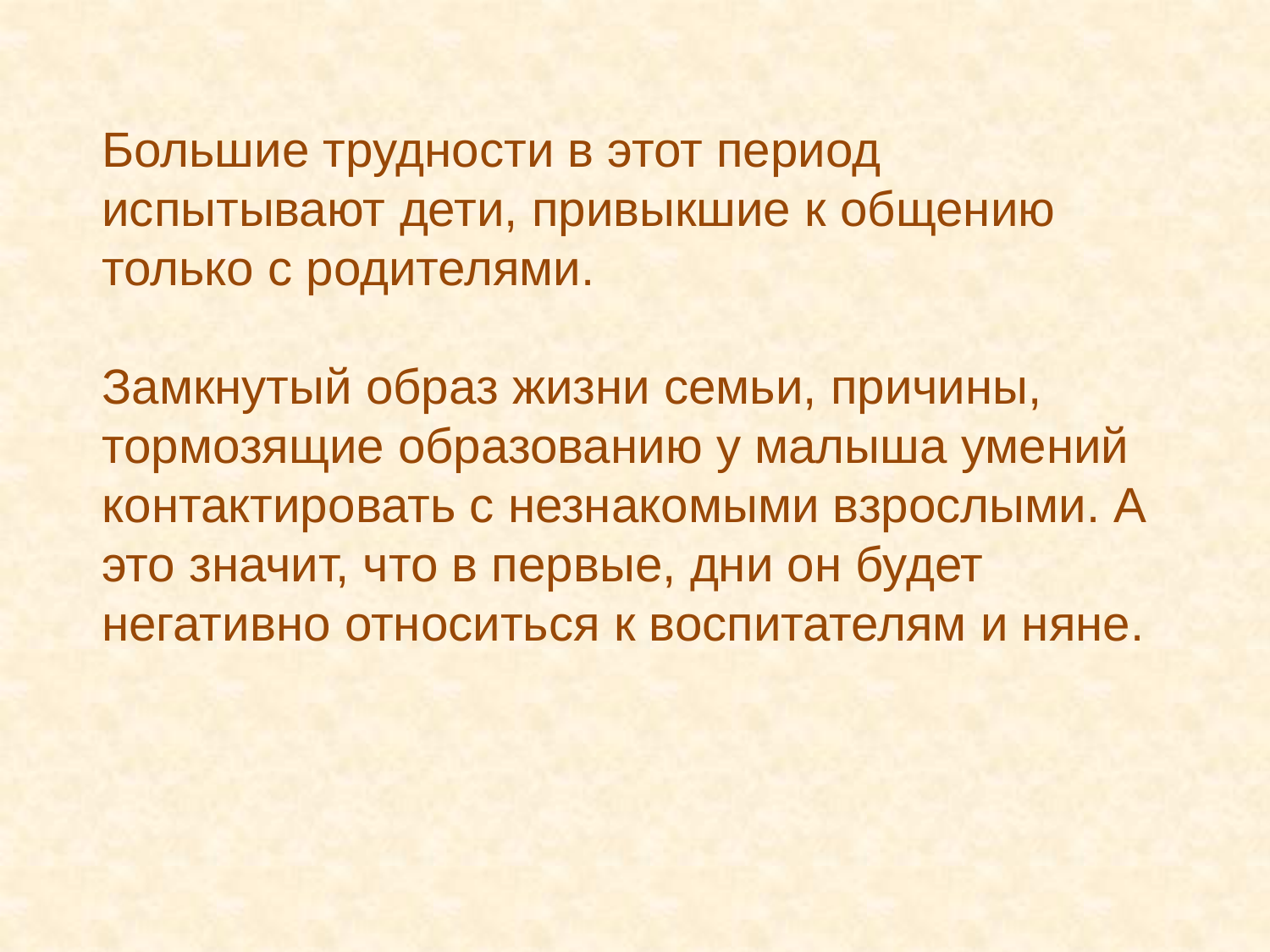

Большие трудности в этот период испытывают дети, привыкшие к общению только с родителями.

Замкнутый образ жизни семьи, причины, тормозящие образованию у малыша умений контактировать с незнакомыми взрослыми. А это значит, что в первые, дни он будет негативно относиться к воспитателям и няне.